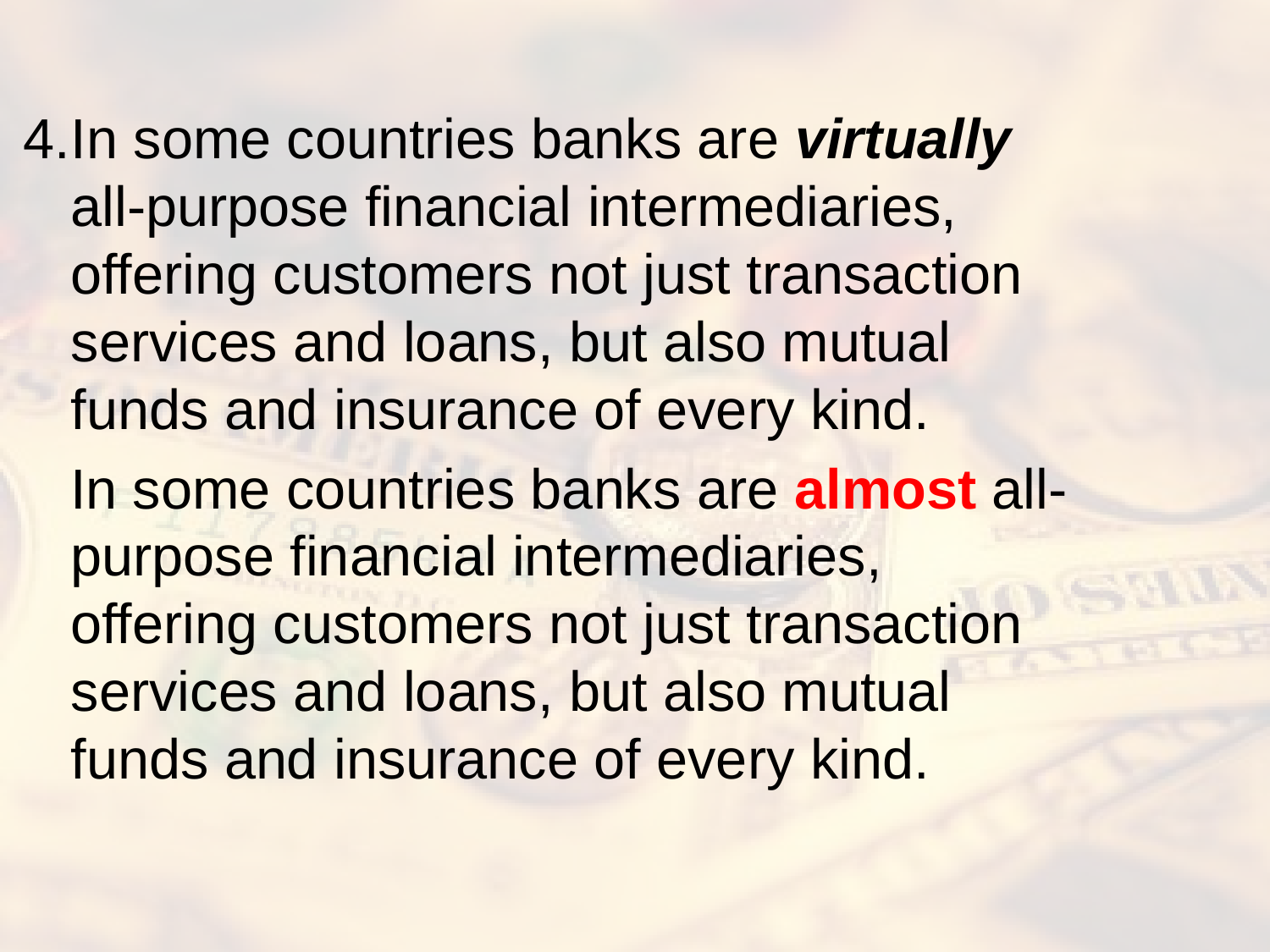

#
4.	In some countries banks are virtually all-purpose financial intermediaries, offering customers not just transaction services and loans, but also mutual funds and insurance of every kind.
   In some countries banks are almost all-purpose financial intermediaries, offering customers not just transaction services and loans, but also mutual funds and insurance of every kind.